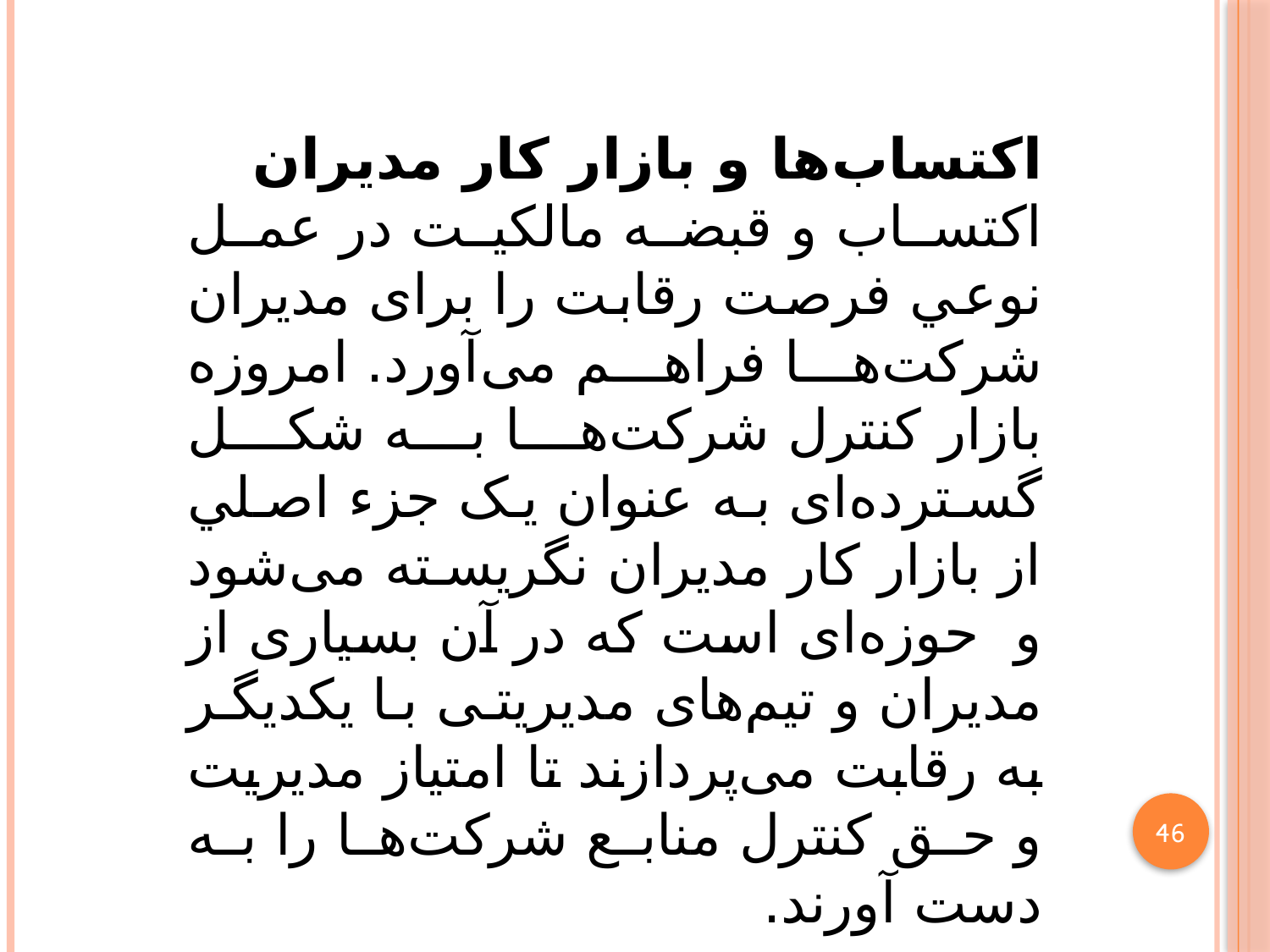

اکتساب‌ها و بازار کار مدیران
اکتساب و قبضه مالکیت در عمل نوعي فرصت رقابت را برای مدیران شرکت‌ها فراهم می‌آورد. امروزه بازار کنترل شرکت‌ها به شکل گسترده‌ای به عنوان یک جزء اصلي از بازار کار مدیران نگریسته می‌شود و  حوزه‌ای است که در آن بسیاری از مدیران و تیم‌های مدیریتی با يکديگر به رقابت می‌پردازند تا امتياز مدیریت و حق کنترل منابع شرکت‌ها را به دست آورند.
46